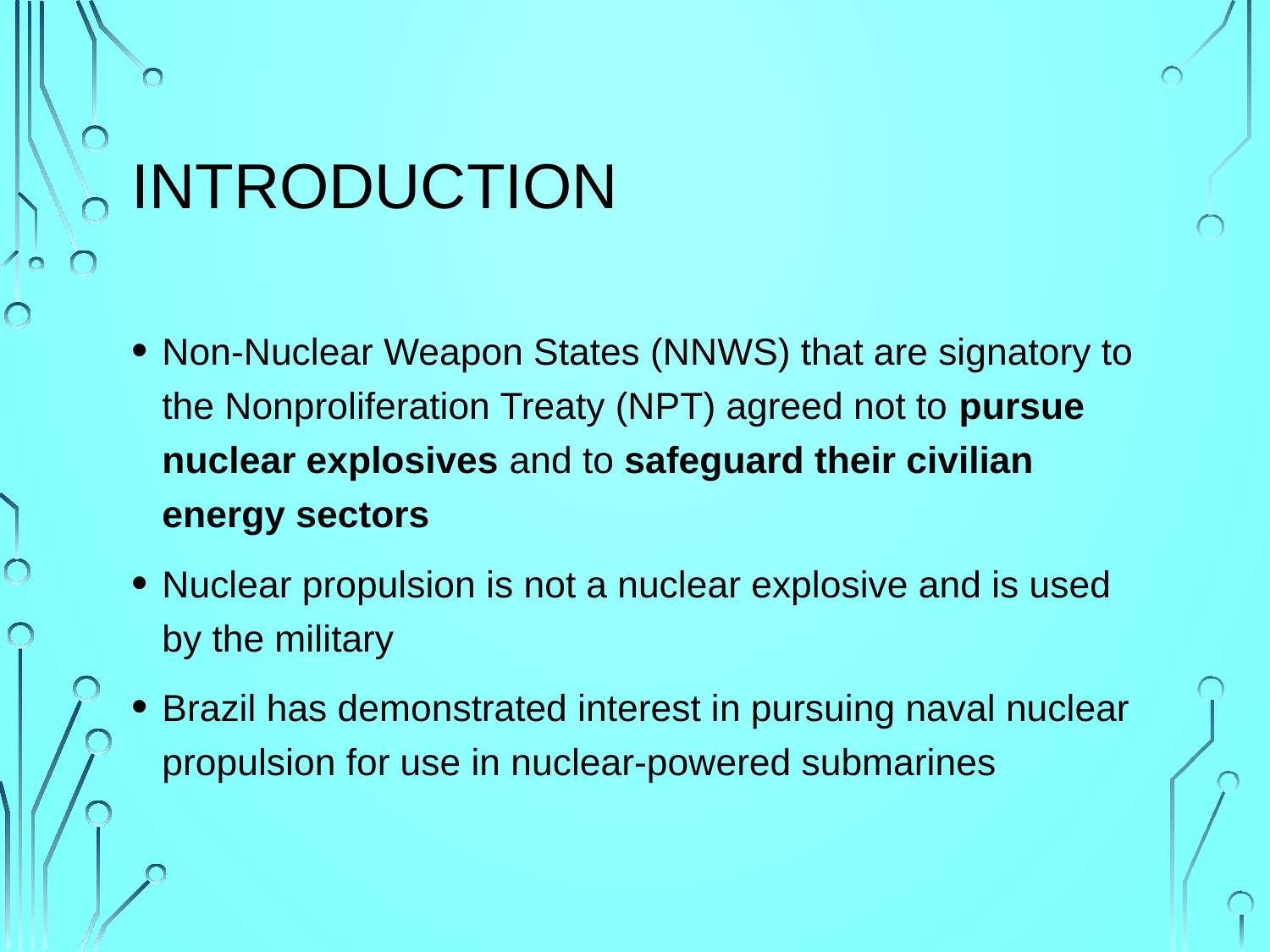

# introduction
Non-Nuclear Weapon States (NNWS) that are signatory to the Nonproliferation Treaty (NPT) agreed not to pursue nuclear explosives and to safeguard their civilian energy sectors
Nuclear propulsion is not a nuclear explosive and is used by the military
Brazil has demonstrated interest in pursuing naval nuclear propulsion for use in nuclear-powered submarines